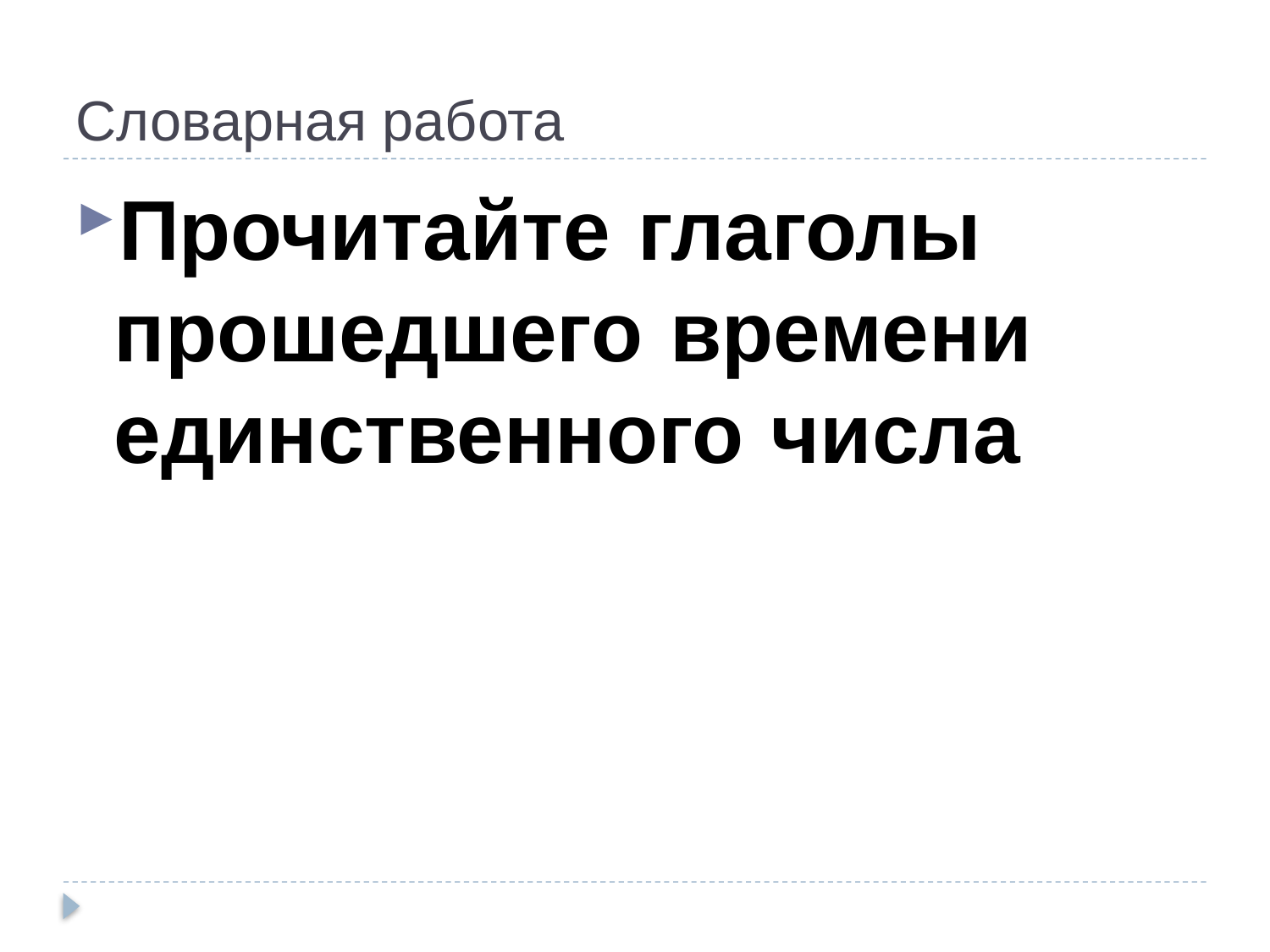

# Словарная работа
Прочитайте глаголы прошедшего времени единственного числа